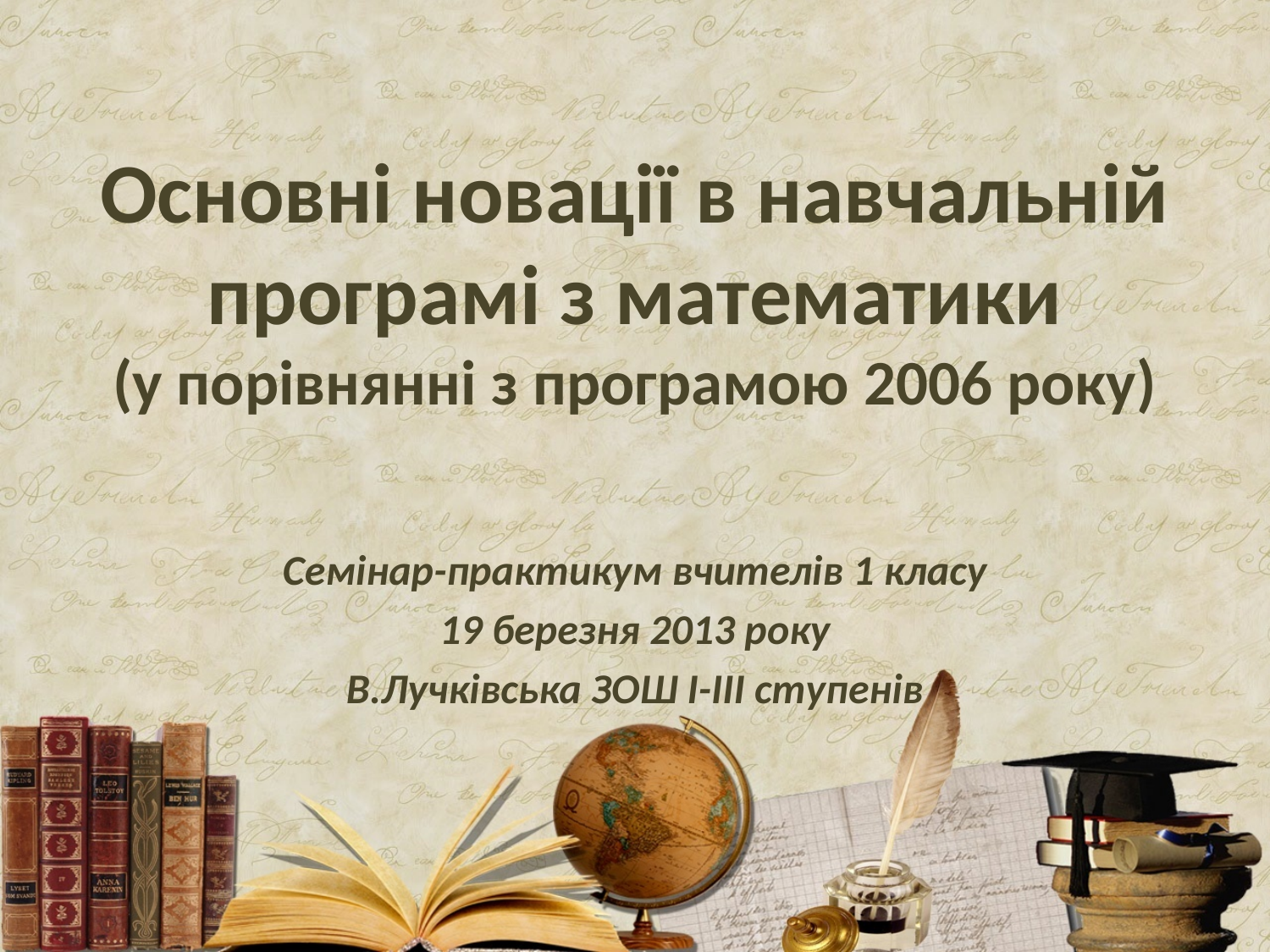

# Основні новації в навчальній програмі з математики (у порівнянні з програмою 2006 року)
Семінар-практикум вчителів 1 класу
19 березня 2013 року
В.Лучківська ЗОШ І-ІІІ ступенів